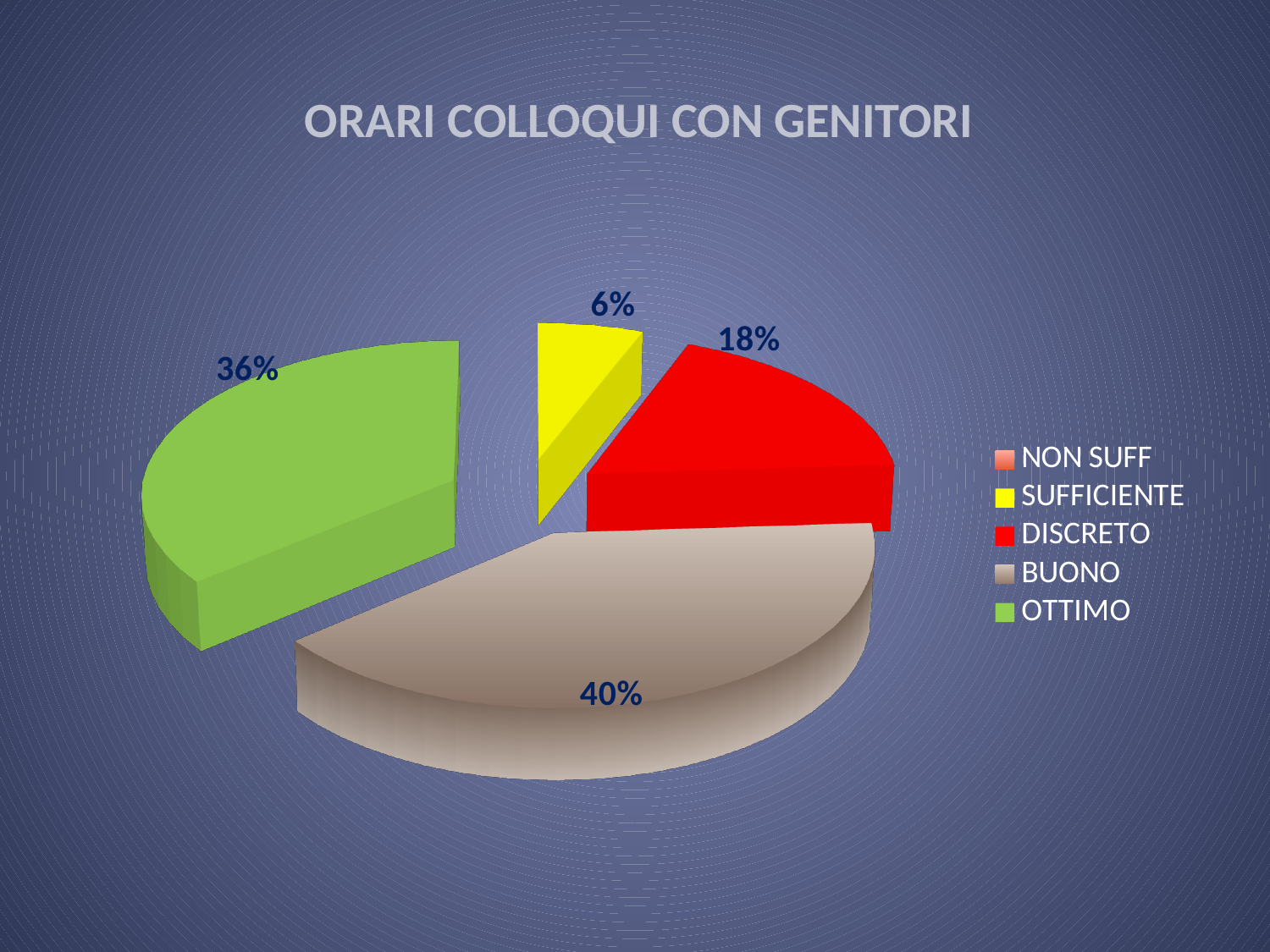

# ORARI COLLOQUI CON GENITORI

[unsupported chart]